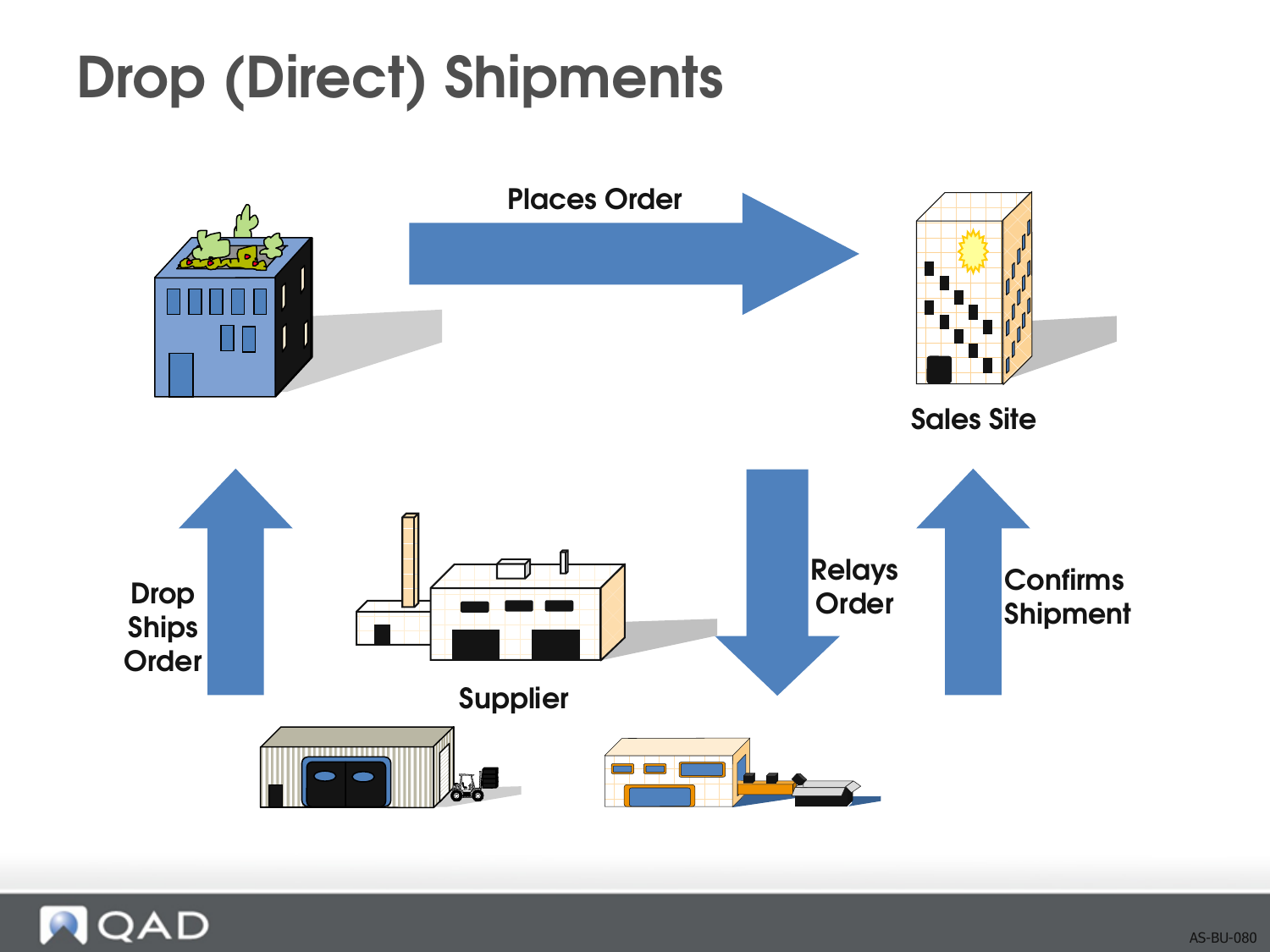

# Drop (Direct) Shipments
Places Order

Sales Site

Drop
Ships
Order

Relays
Order

Confirms
Shipment

Supplier

AS-BU-080